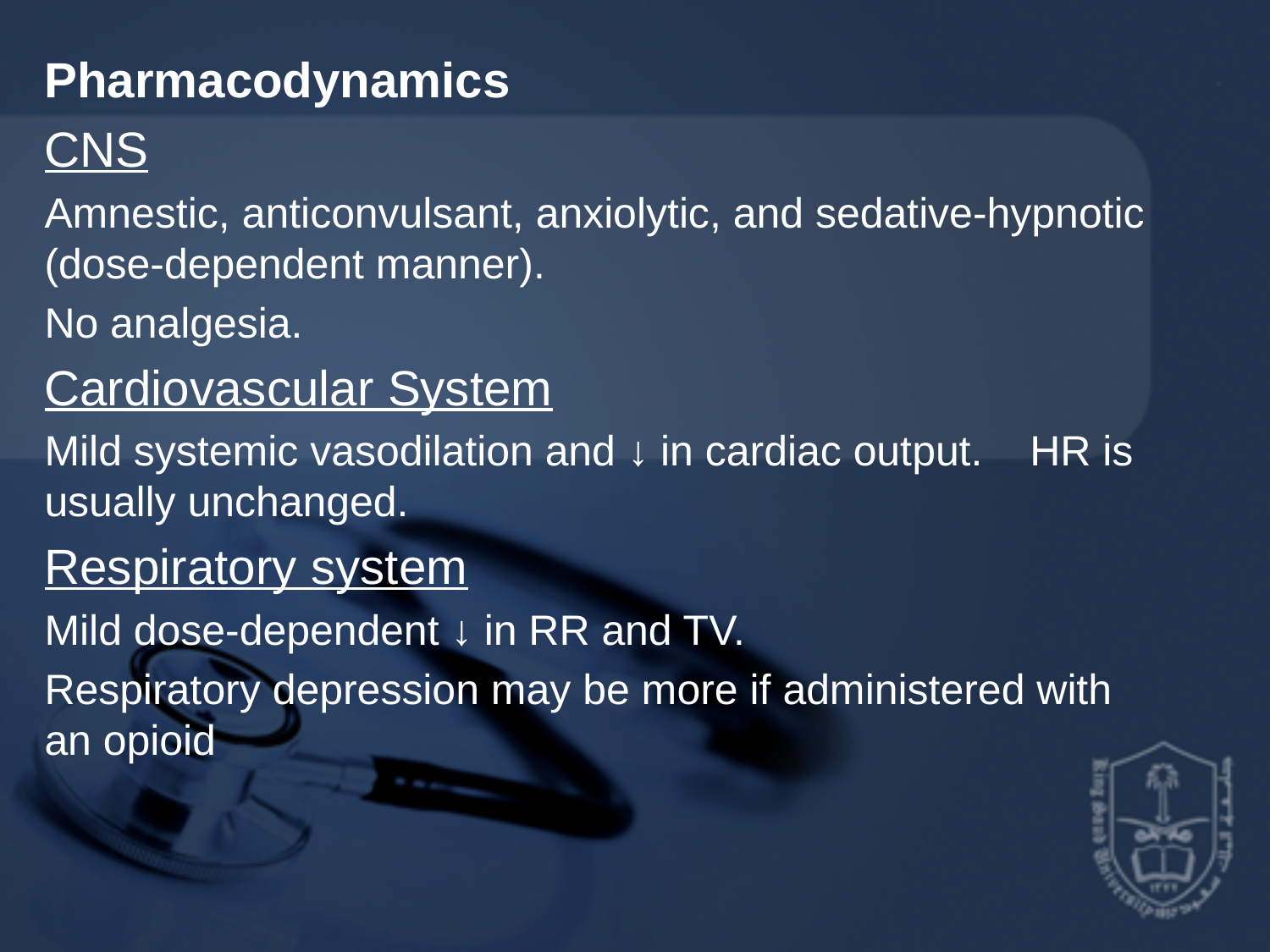

Pharmacodynamics
CNS
Amnestic, anticonvulsant, anxiolytic, and sedative-hypnotic (dose-dependent manner).
No analgesia.
Cardiovascular System
Mild systemic vasodilation and ↓ in cardiac output.    HR is usually unchanged.
Respiratory system
Mild dose-dependent ↓ in RR and TV.
Respiratory depression may be more if administered with an opioid